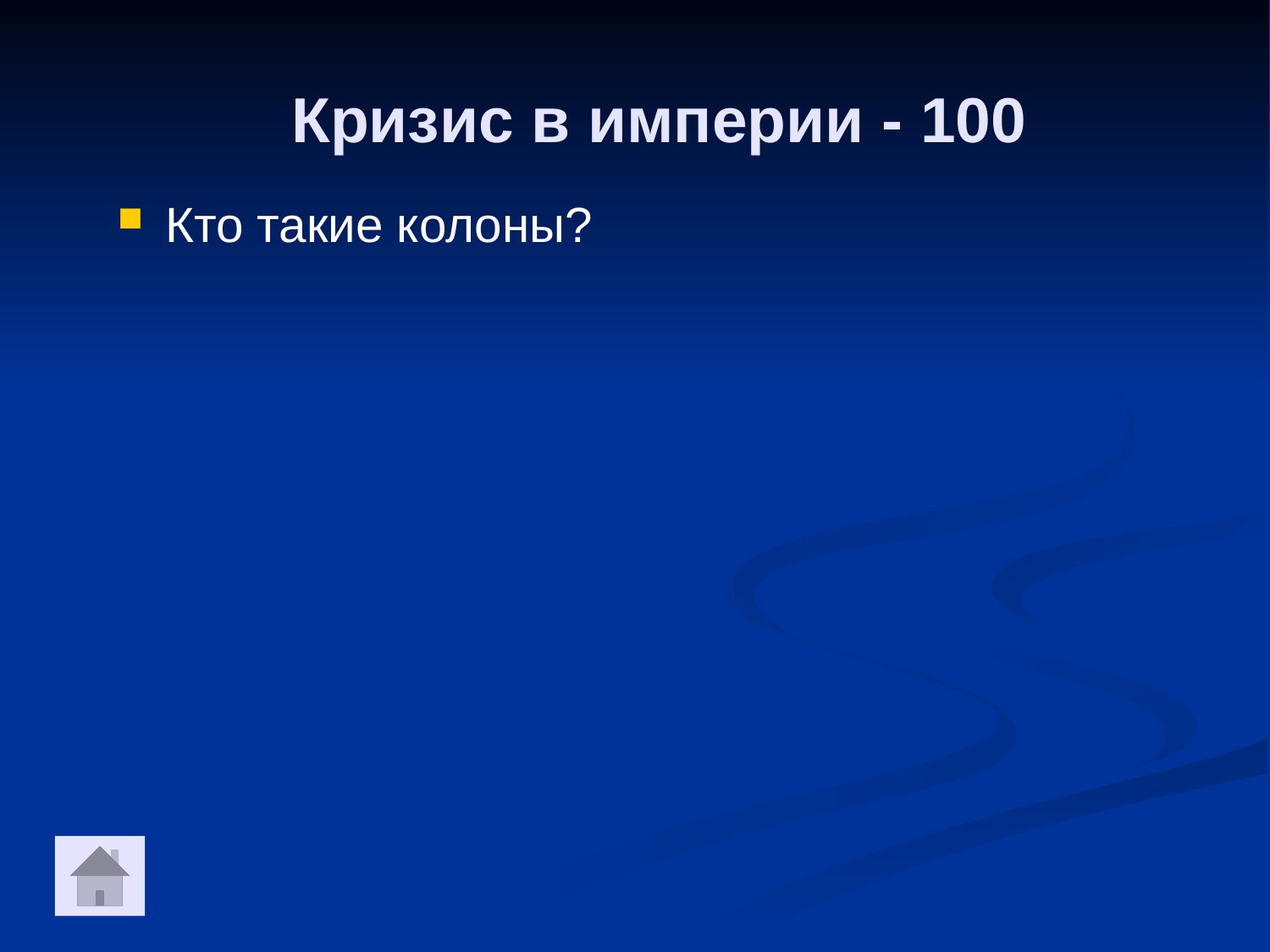

Кризис в империи - 100
Кто такие колоны?